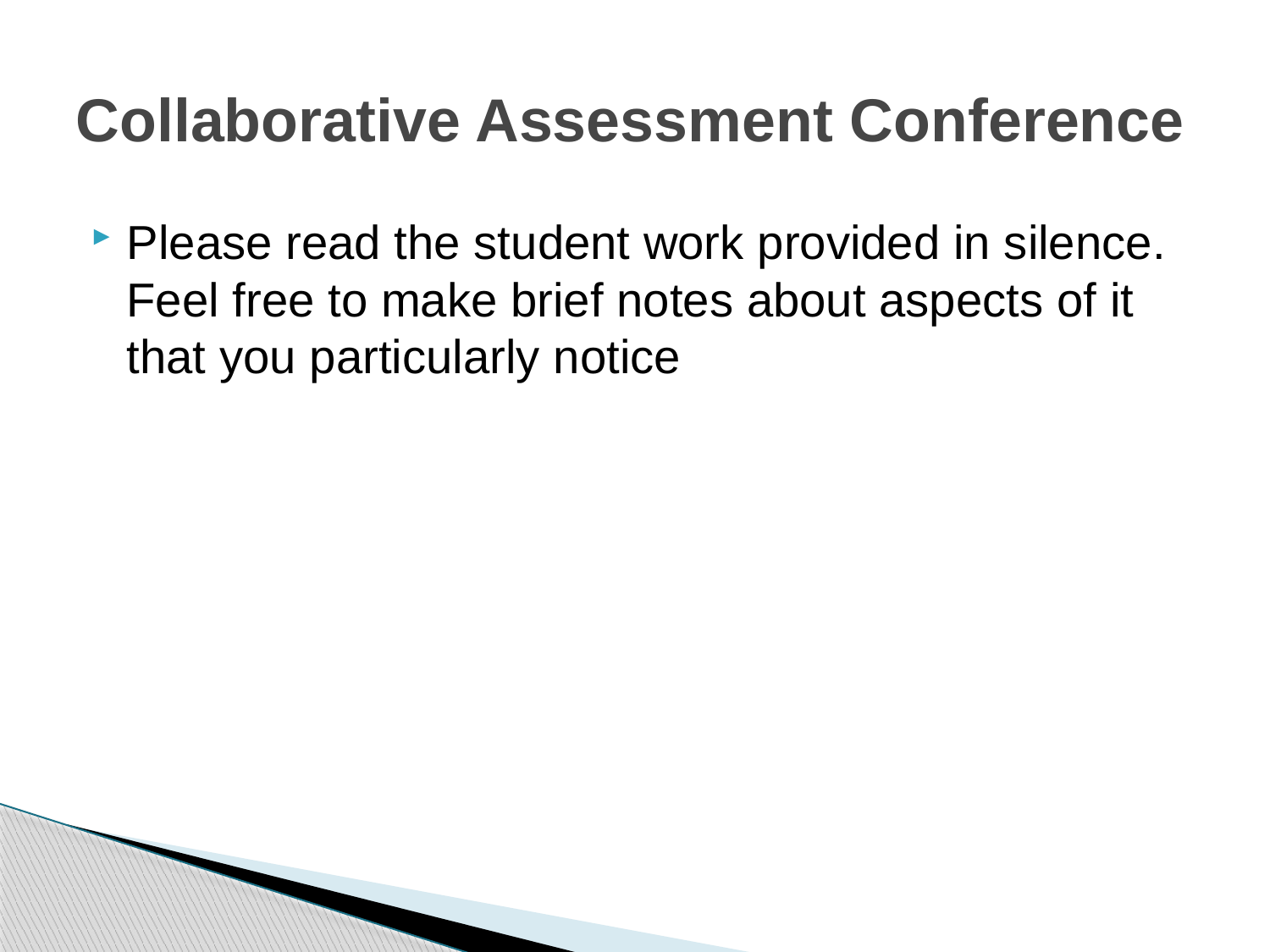

# Collaborative Assessment Conference
Please read the student work provided in silence.  Feel free to make brief notes about aspects of it that you particularly notice